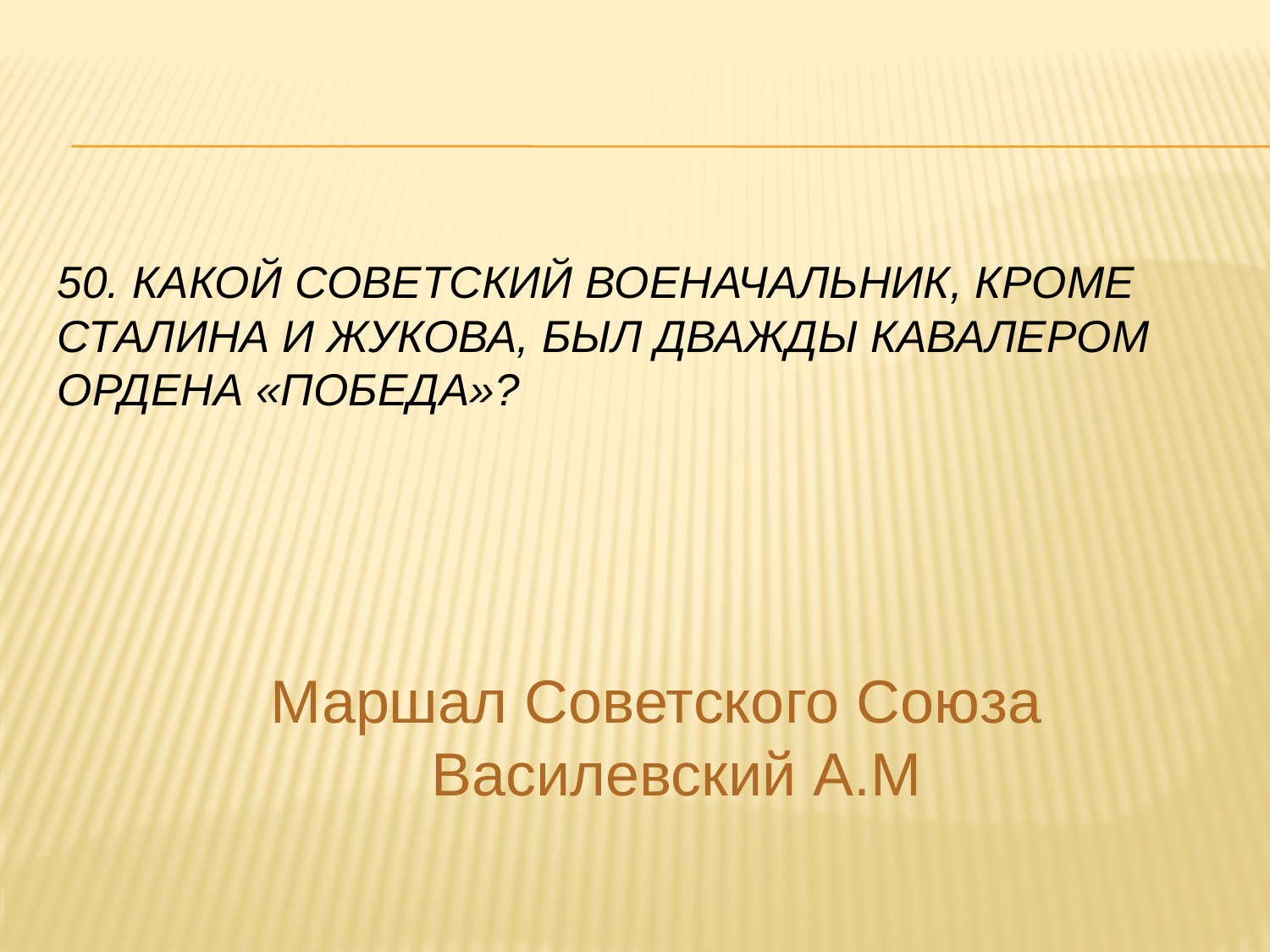

# 50. Какой советский военачальник, кроме Сталина и Жукова, был дважды кавалером ордена «Победа»?
Маршал Советского Союза Василевский А.М